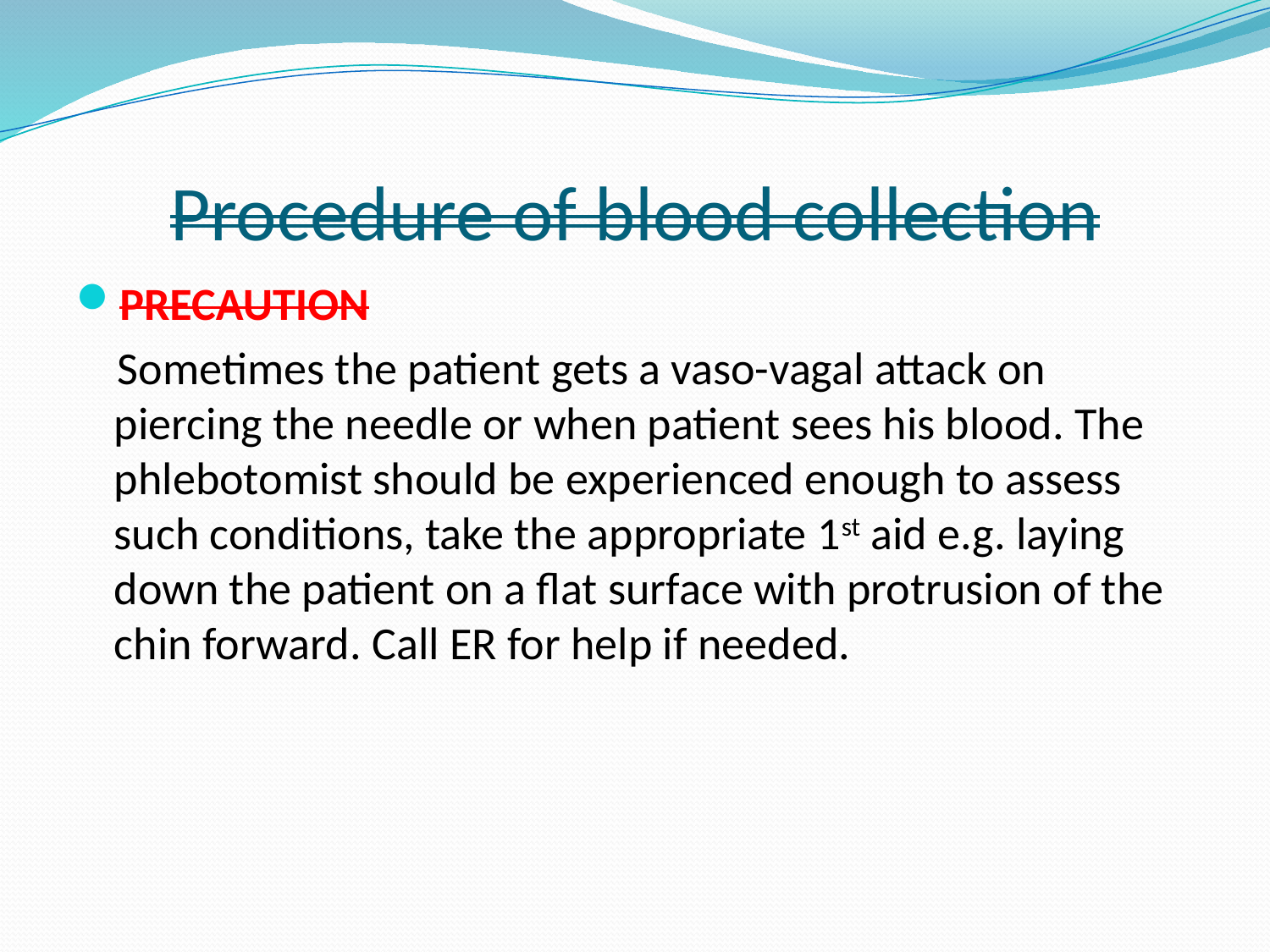

# Procedure of blood collection
PRECAUTION
    Sometimes the patient gets a vaso-vagal attack on piercing the needle or when patient sees his blood. The phlebotomist should be experienced enough to assess such conditions, take the appropriate 1st aid e.g. laying down the patient on a flat surface with protrusion of the chin forward. Call ER for help if needed.